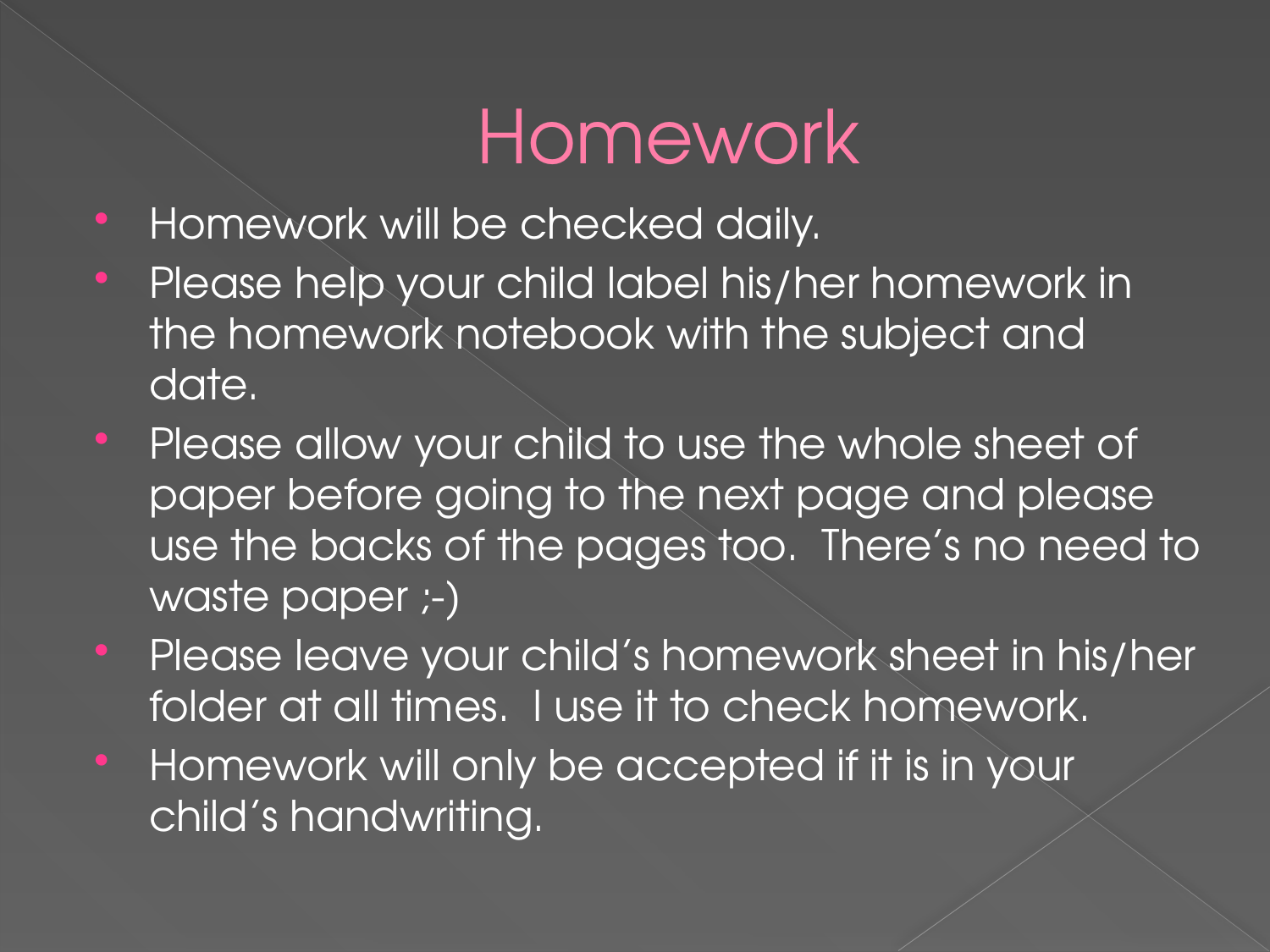

# Homework
Homework will be checked daily.
Please help your child label his/her homework in the homework notebook with the subject and date.
Please allow your child to use the whole sheet of paper before going to the next page and please use the backs of the pages too.  There’s no need to waste paper ;-)
Please leave your child’s homework sheet in his/her folder at all times.  I use it to check homework.
Homework will only be accepted if it is in your child’s handwriting.